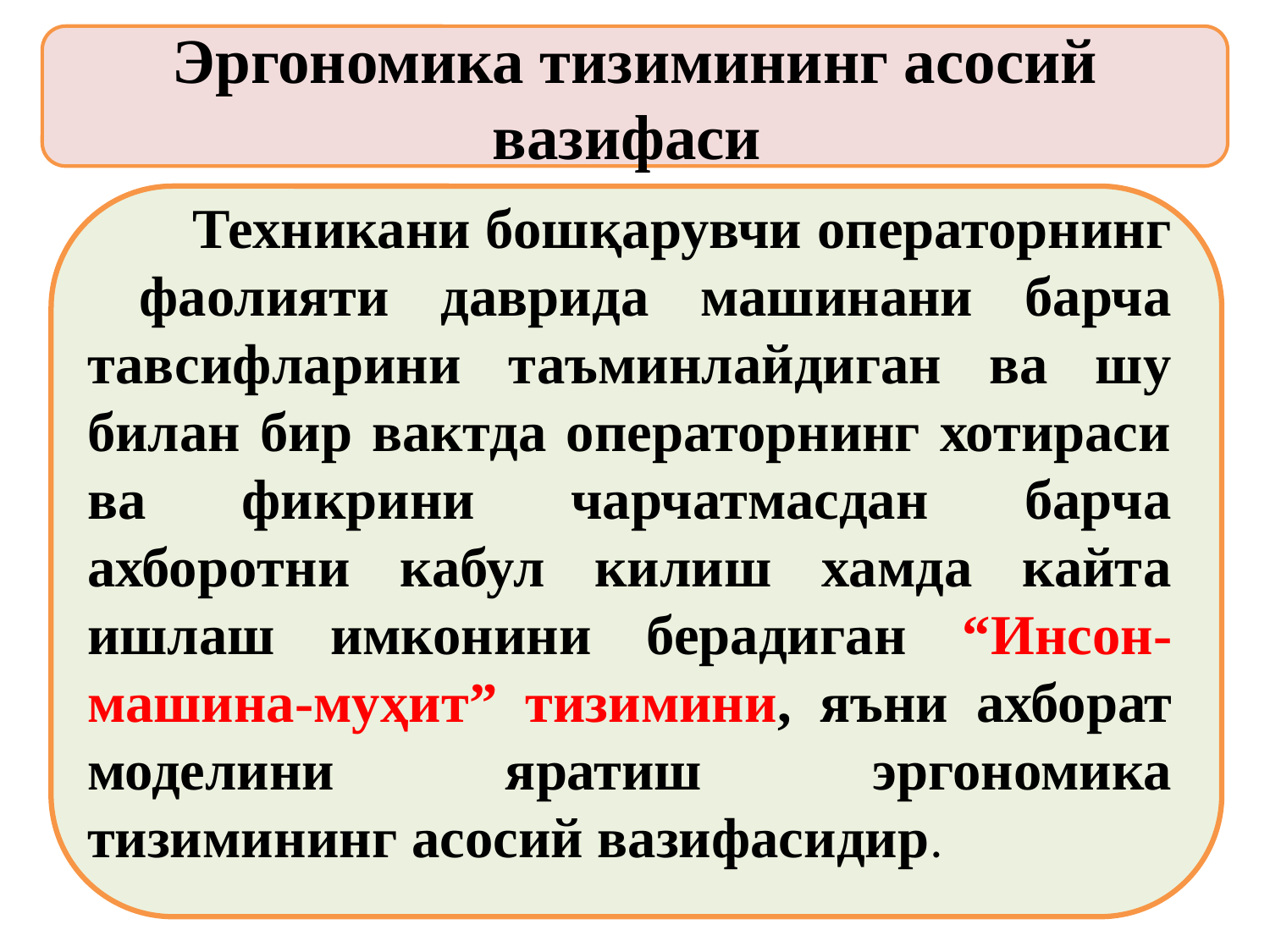

Эргономика тизимининг асосий вазифаси

        Техникани бошқарувчи операторнинг  фаолияти даврида машинани барча тавсифларини таъминлайдиган ва шу билан бир вактда операторнинг хотираси ва фикрини чарчатмасдан барча ахборотни кабул килиш хамда кайта ишлаш имконини берадиган “Инсон-машина-муҳит” тизимини, яъни ахборат моделини яратиш эргономика тизимининг асосий вазифасидир.